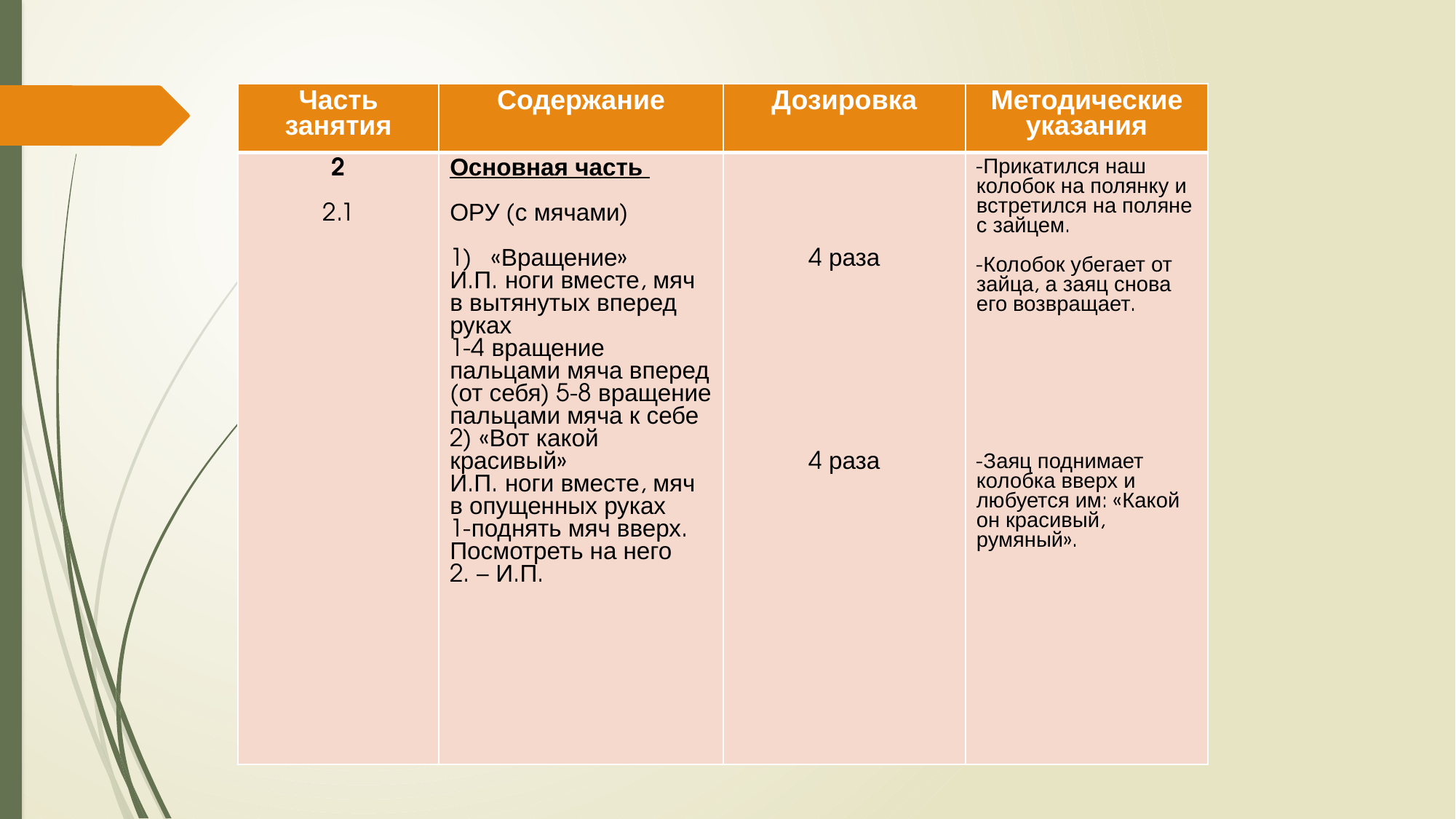

| Часть занятия | Содержание | Дозировка | Методические указания |
| --- | --- | --- | --- |
| 2 2.1 | Основная часть ОРУ (с мячами) «Вращение» И.П. ноги вместе, мяч в вытянутых вперед руках 1-4 вращение пальцами мяча вперед (от себя) 5-8 вращение пальцами мяча к себе 2) «Вот какой красивый» И.П. ноги вместе, мяч в опущенных руках 1-поднять мяч вверх. Посмотреть на него 2. – И.П. | 4 раза 4 раза | -Прикатился наш колобок на полянку и встретился на поляне с зайцем. -Колобок убегает от зайца, а заяц снова его возвращает. -Заяц поднимает колобка вверх и любуется им: «Какой он красивый, румяный». |